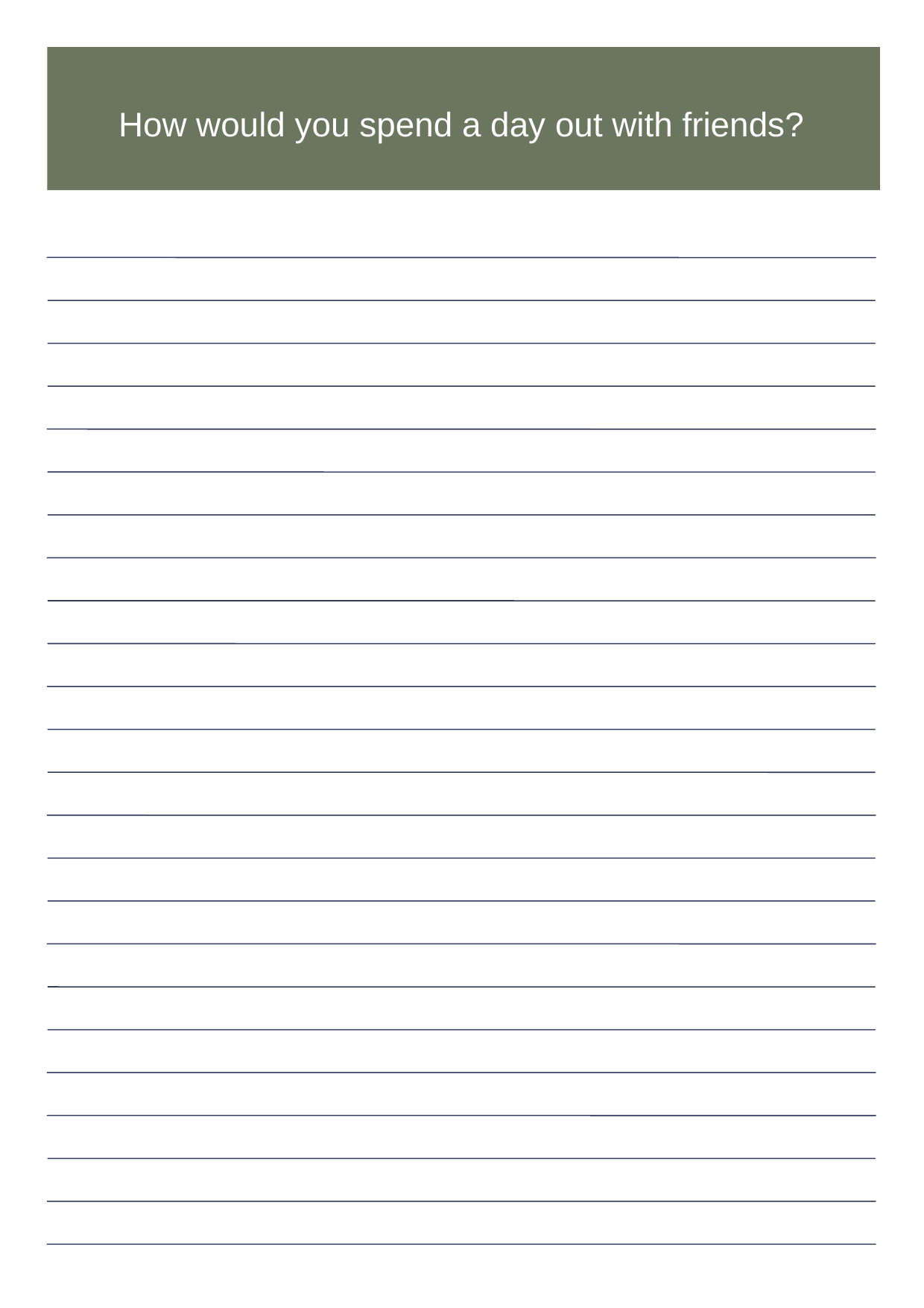

How would you spend a day out with friends?